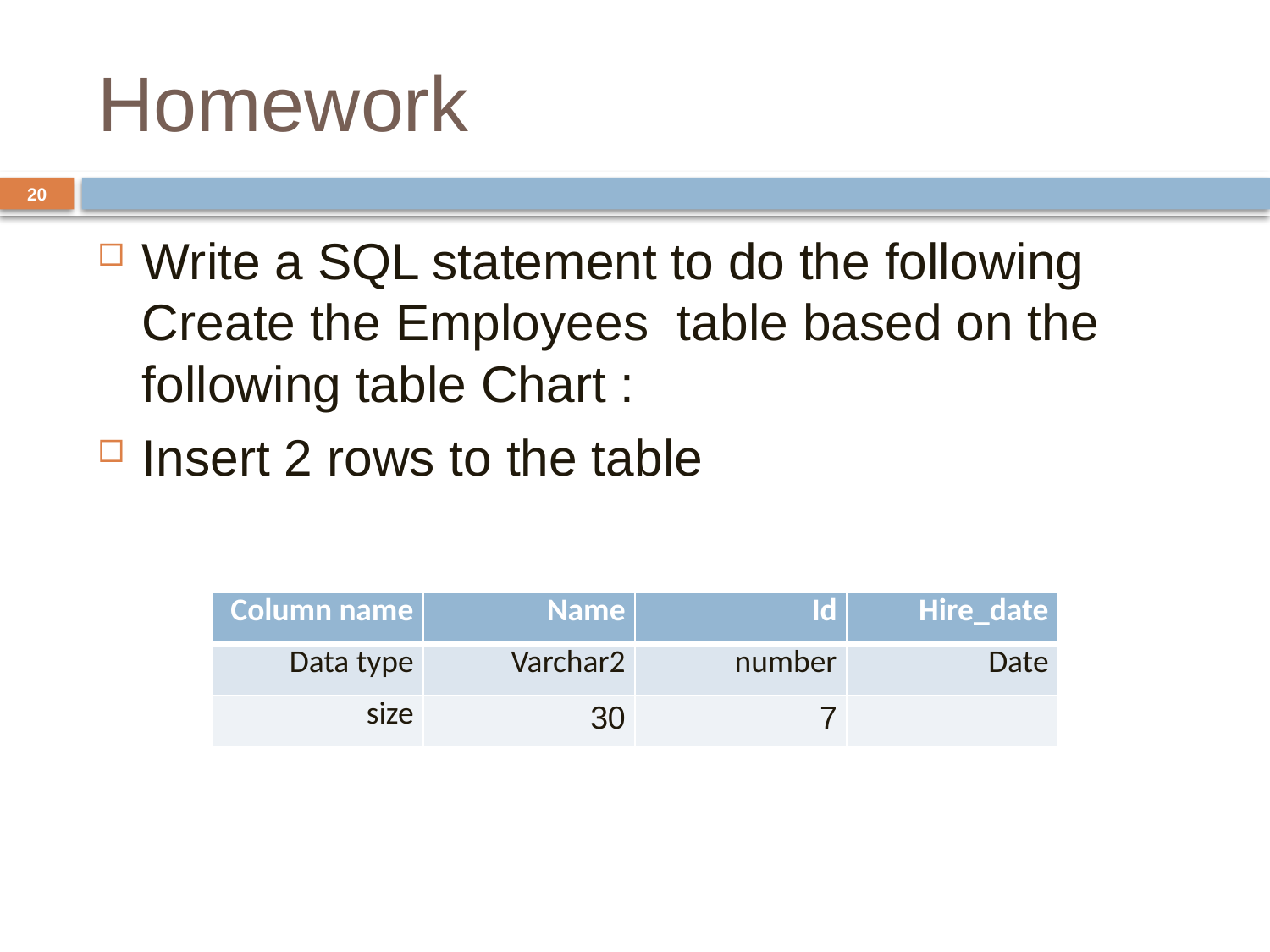

# Homework
20
Write a SQL statement to do the following Create the Employees  table based on the following table Chart :
Insert 2 rows to the table

| Column name | Name | Id | Hire\_date |
| --- | --- | --- | --- |
| Data type | Varchar2 | number | Date |
| size | 30 | 7 |  |